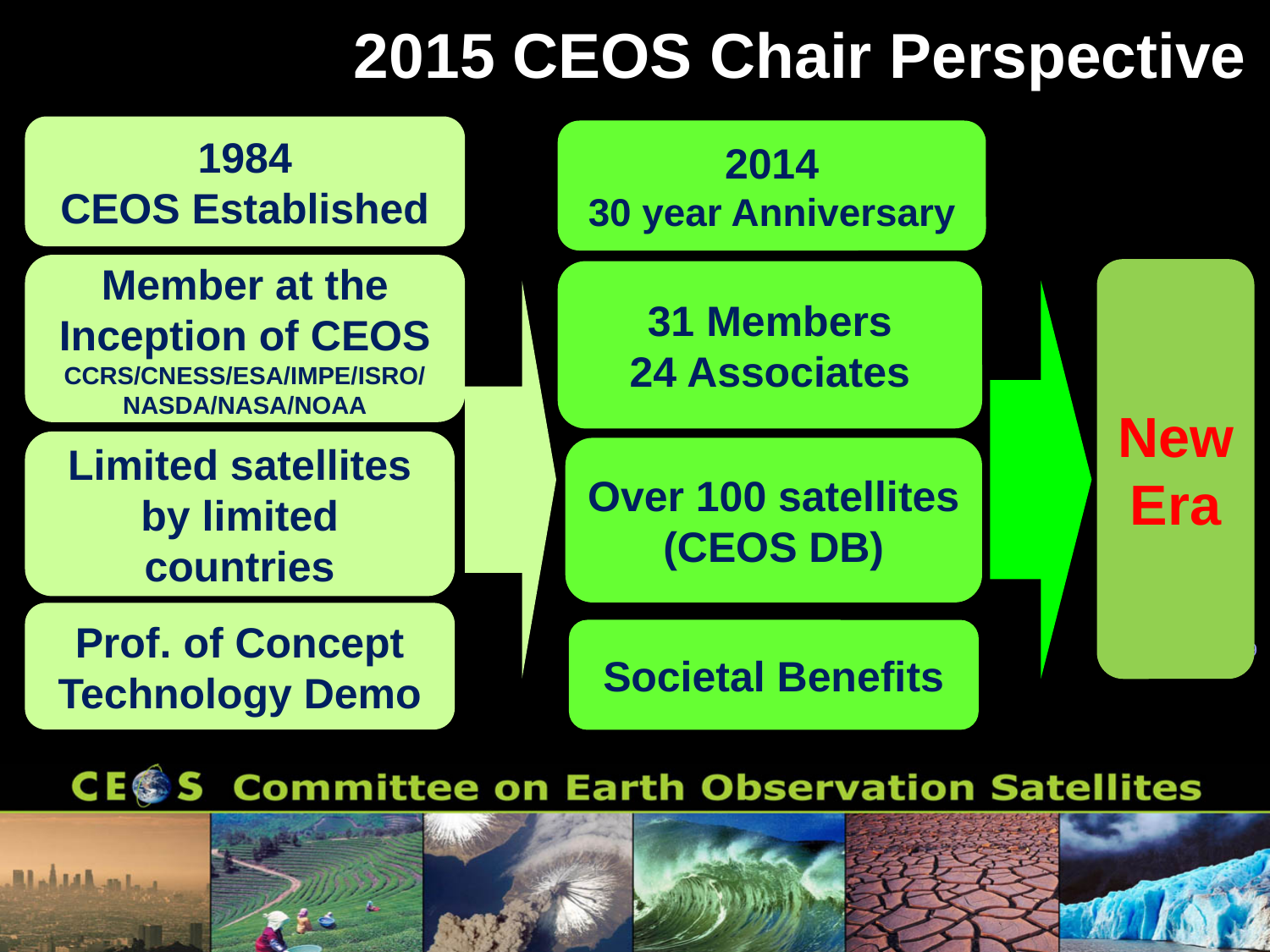

2015 CEOS Chair Perspective
1984
CEOS Established
2014
30 year Anniversary
Member at the Inception of CEOS
CCRS/CNESS/ESA/IMPE/ISRO/
NASDA/NASA/NOAA
New
Era
31 Members
24 Associates

Limited satellites by limited countries
Over 100 satellites
(CEOS DB)
9
Prof. of Concept
Technology Demo
Societal Benefits